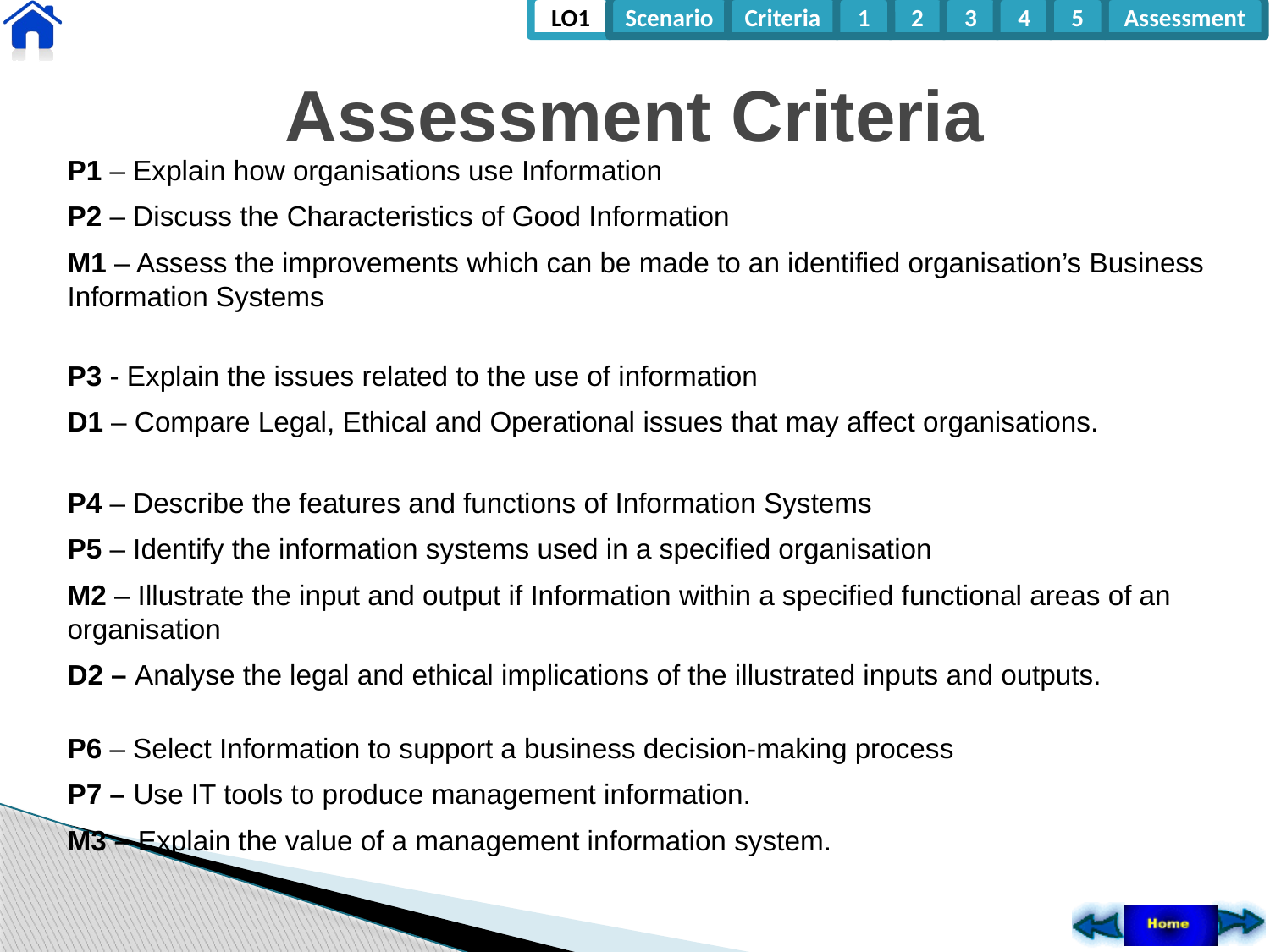

# Assessment Criteria
P1 – Explain how organisations use Information
P2 – Discuss the Characteristics of Good Information
M1 – Assess the improvements which can be made to an identified organisation’s Business Information Systems

P3 - Explain the issues related to the use of information
D1 – Compare Legal, Ethical and Operational issues that may affect organisations.

P4 – Describe the features and functions of Information Systems
P5 – Identify the information systems used in a specified organisation
M2 – Illustrate the input and output if Information within a specified functional areas of an organisation
D2 – Analyse the legal and ethical implications of the illustrated inputs and outputs.

P6 – Select Information to support a business decision-making process
P7 – Use IT tools to produce management information.
M3 – Explain the value of a management information system.